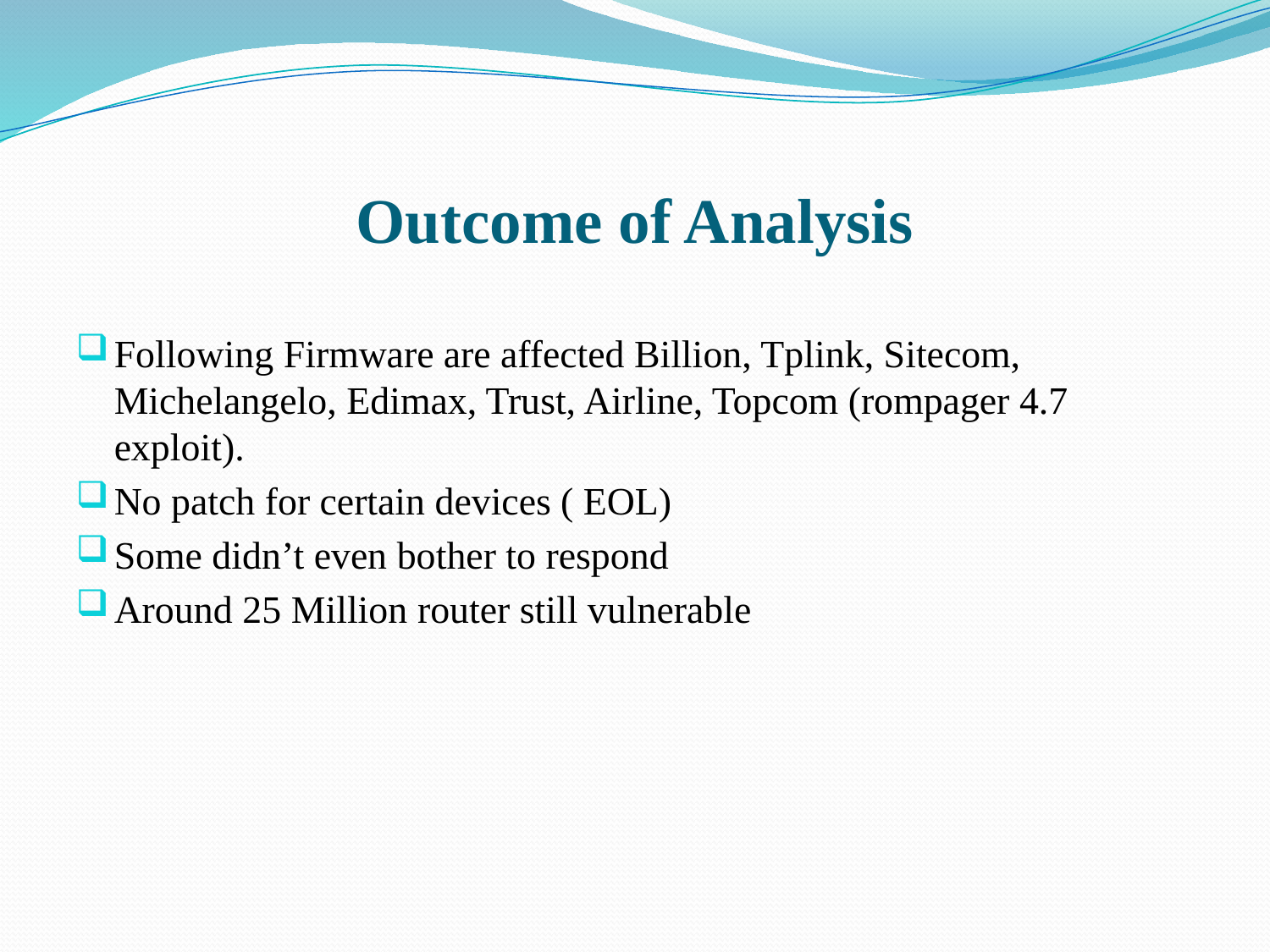

# Outcome of Analysis

Following Firmware are affected Billion, Tplink, Sitecom, Michelangelo, Edimax, Trust, Airline, Topcom (rompager 4.7 exploit).
No patch for certain devices ( EOL)
Some didn’t even bother to respond
Around 25 Million router still vulnerable